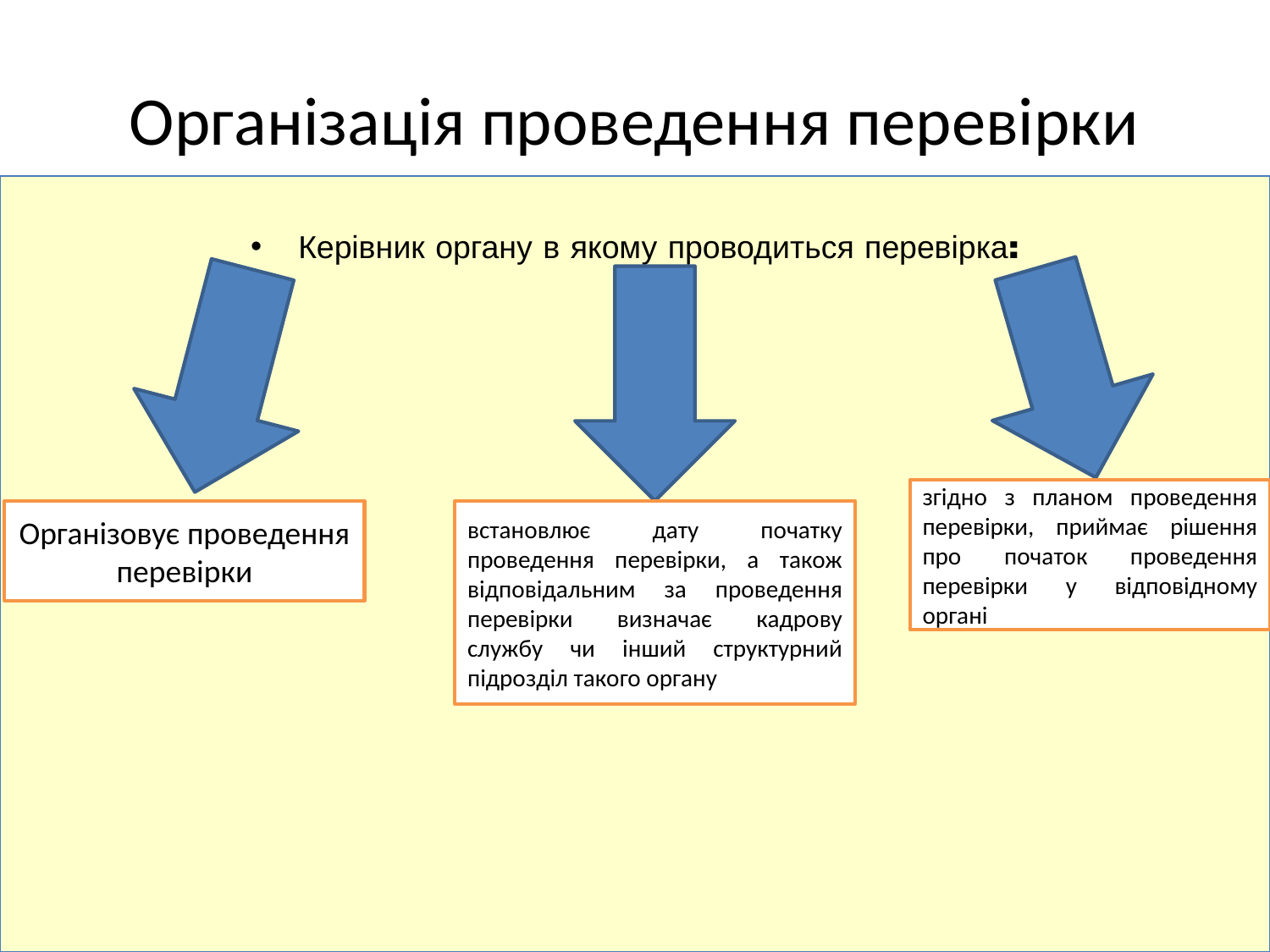

# Організація проведення перевірки

Керівник органу в якому проводиться перевірка:

згідно з планом проведення перевірки, приймає рішення про початок проведення перевірки у відповідному органі
Організовує проведення перевірки
встановлює дату початку проведення перевірки, а також відповідальним за проведення перевірки визначає кадрову службу чи інший структурний підрозділ такого органу